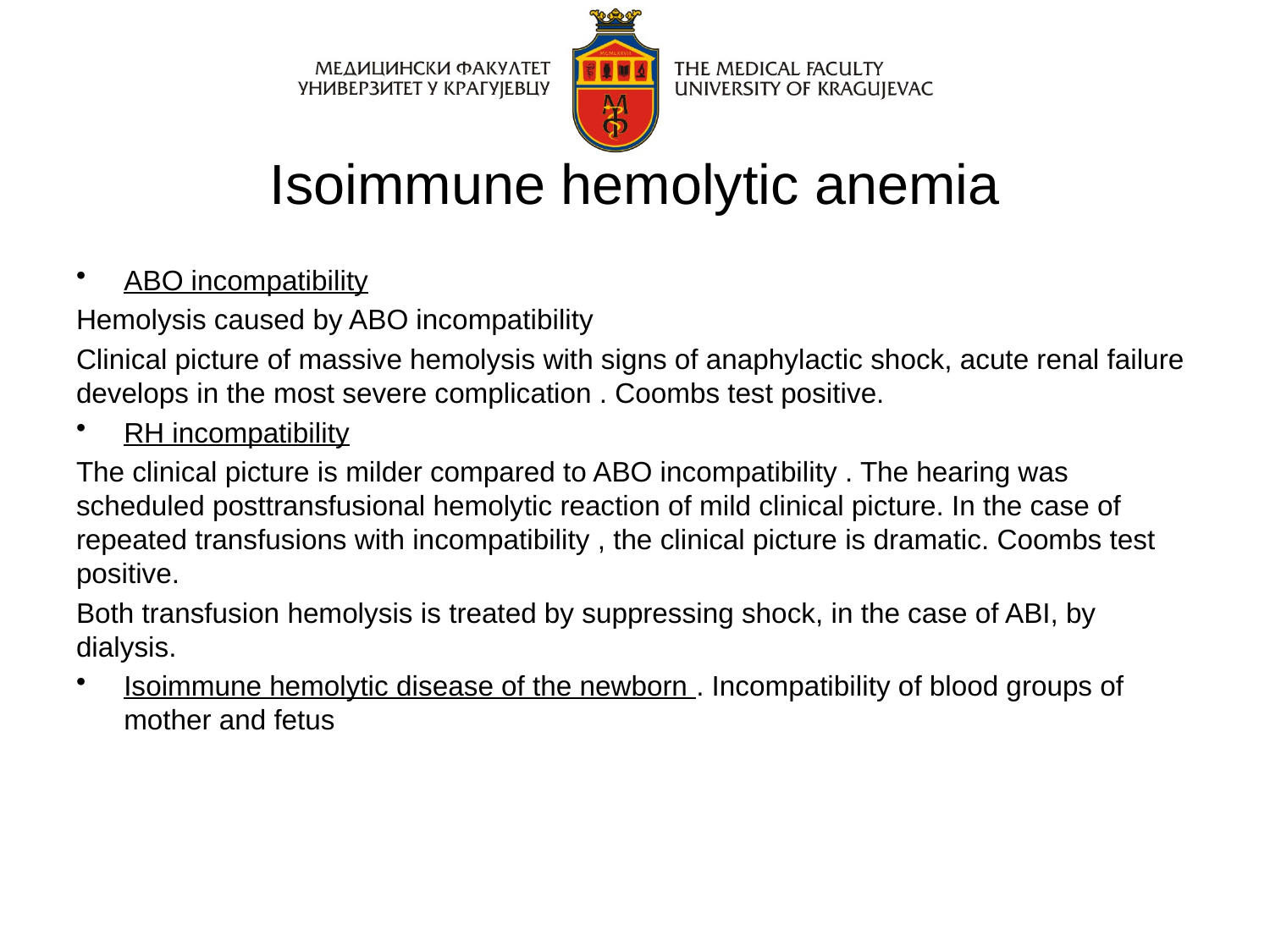

# Isoimmune hemolytic anemia
ABO incompatibility
Hemolysis caused by ABO incompatibility
Clinical picture of massive hemolysis with signs of anaphylactic shock, acute renal failure develops in the most severe complication . Coombs test positive.
RH incompatibility
The clinical picture is milder compared to ABO incompatibility . The hearing was scheduled posttransfusional hemolytic reaction of mild clinical picture. In the case of repeated transfusions with incompatibility , the clinical picture is dramatic. Coombs test positive.
Both transfusion hemolysis is treated by suppressing shock, in the case of ABI, by dialysis.
Isoimmune hemolytic disease of the newborn . Incompatibility of blood groups of mother and fetus